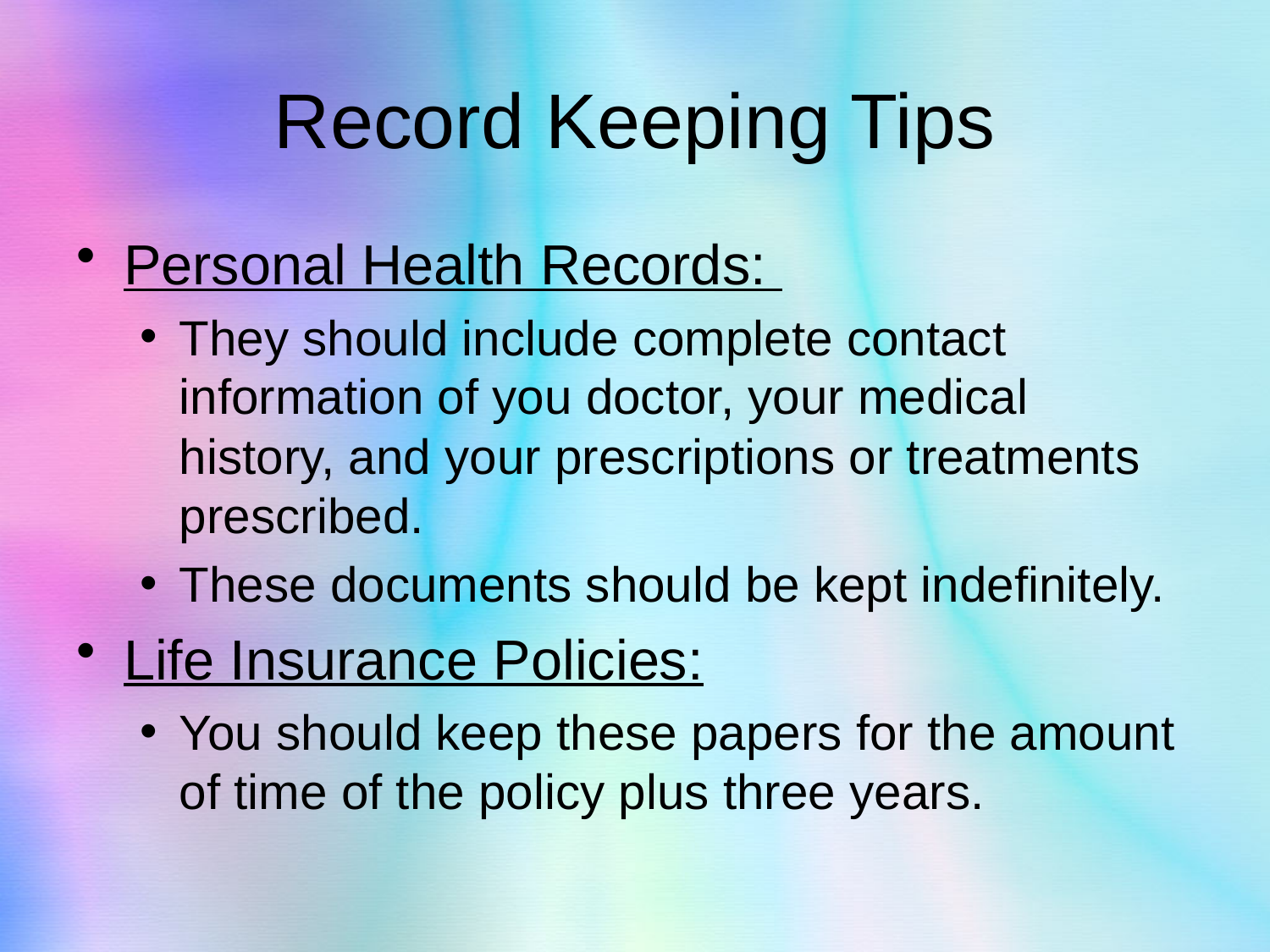

# Record Keeping Tips
Personal Health Records:
They should include complete contact information of you doctor, your medical history, and your prescriptions or treatments prescribed.
These documents should be kept indefinitely.
Life Insurance Policies:
You should keep these papers for the amount of time of the policy plus three years.